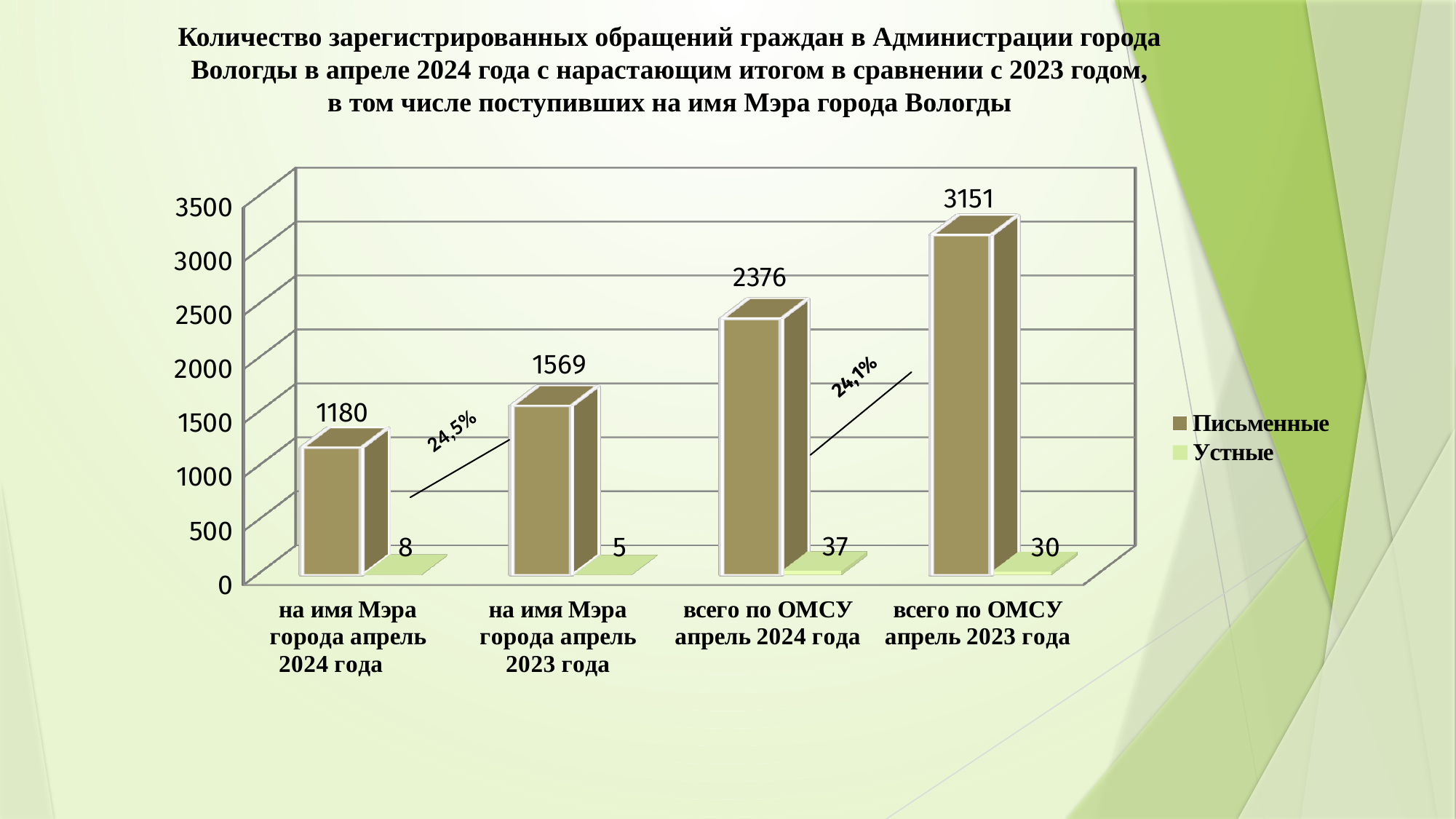

Количество зарегистрированных обращений граждан в Администрации города Вологды в апреле 2024 года с нарастающим итогом в сравнении с 2023 годом,
 в том числе поступивших на имя Мэра города Вологды

[unsupported chart]